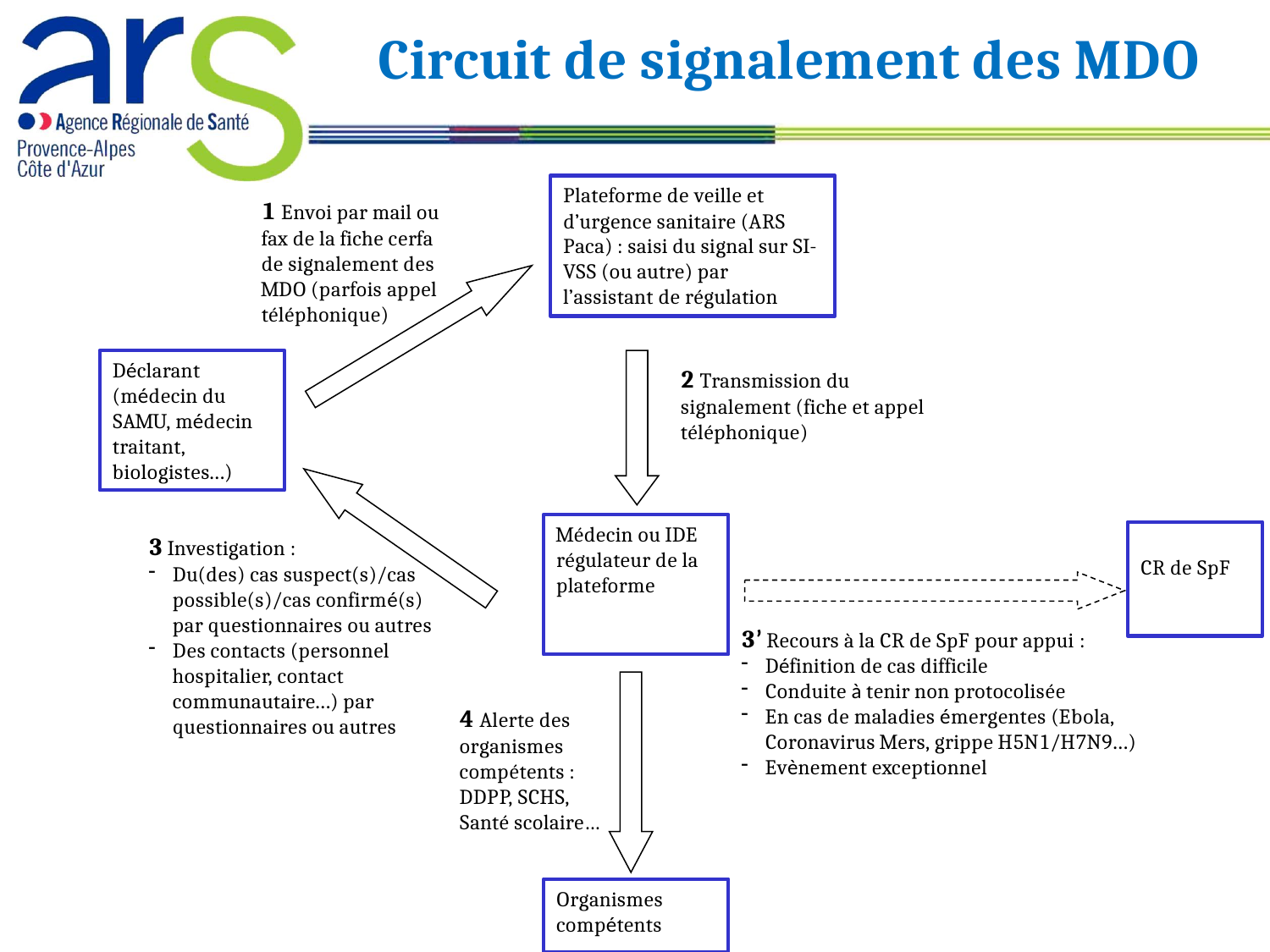

Circuit de signalement des MDO
Plateforme de veille et d’urgence sanitaire (ARS Paca) : saisi du signal sur SI-VSS (ou autre) par l’assistant de régulation
1 Envoi par mail ou fax de la fiche cerfa de signalement des MDO (parfois appel téléphonique)

Déclarant (médecin du SAMU, médecin traitant, biologistes…)

2 Transmission du signalement (fiche et appel téléphonique)

Médecin ou IDE régulateur de la  plateforme

CR de SpF
3 Investigation :
Du(des) cas suspect(s)/cas possible(s)/cas confirmé(s) par questionnaires ou autres
Des contacts (personnel hospitalier, contact communautaire…) par questionnaires ou autres

3’ Recours à la CR de SpF pour appui :
Définition de cas difficile
Conduite à tenir non protocolisée
En cas de maladies émergentes (Ebola, Coronavirus Mers, grippe H5N1/H7N9…)
Evènement exceptionnel

4 Alerte des organismes compétents : DDPP, SCHS, Santé scolaire…
Organismes compétents